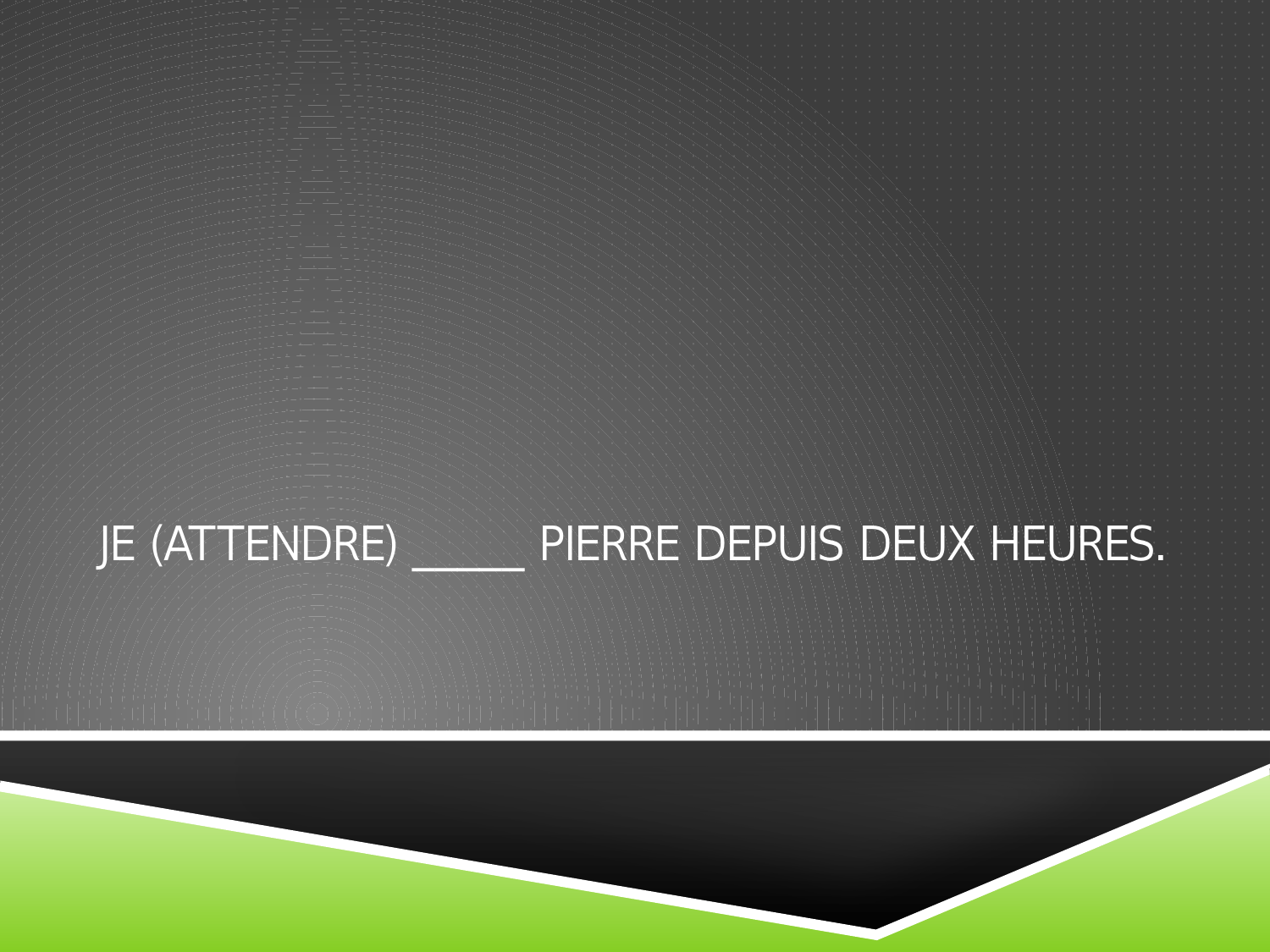

# JE (attendre) _____ Pierre depuis deux heures.